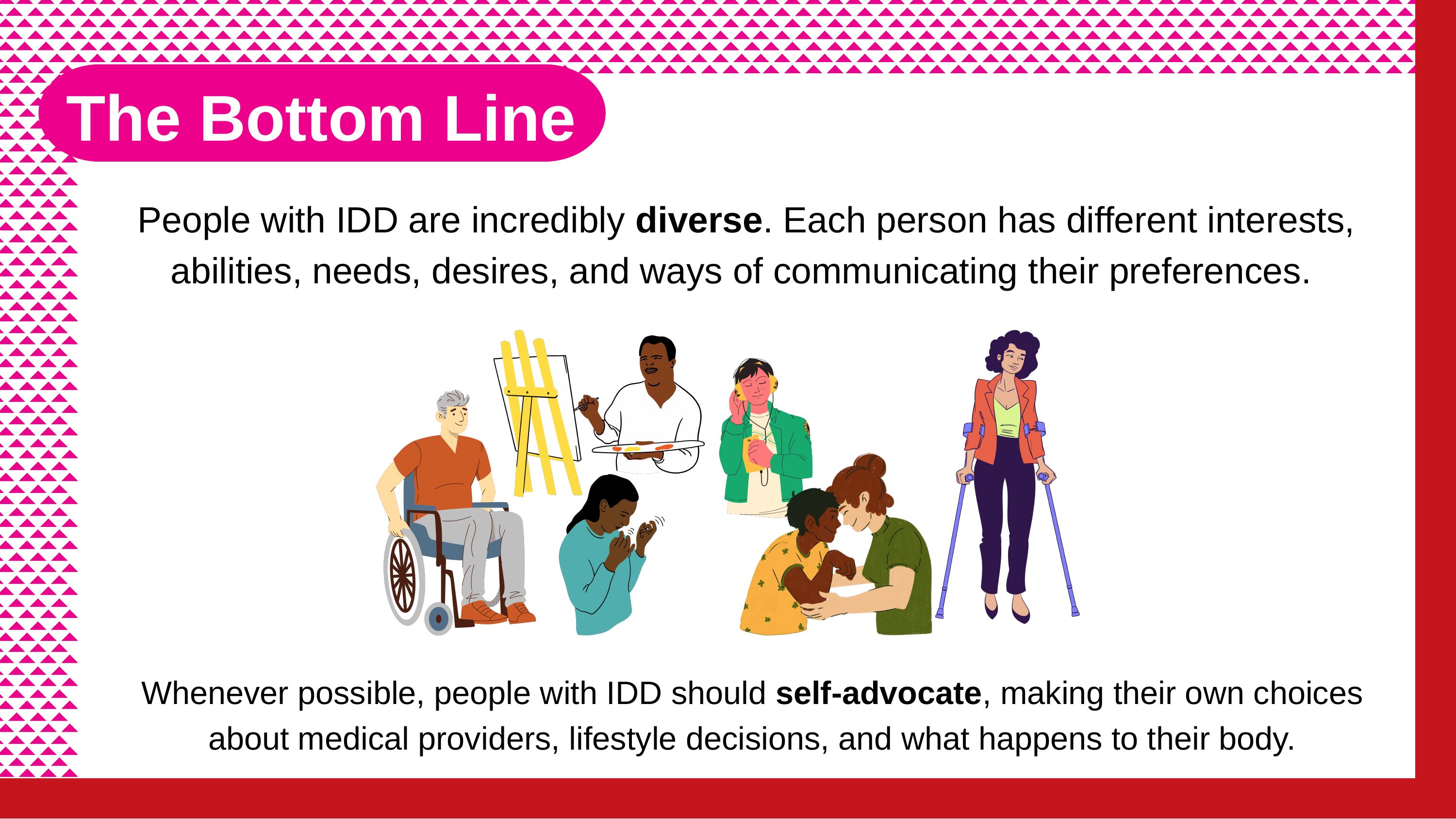

The Bottom Line

People with IDD are incredibly diverse. Each person has different interests, abilities, needs, desires, and ways of communicating their preferences.

Whenever possible, people with IDD should self-advocate, making their own choices about medical providers, lifestyle decisions, and what happens to their body.